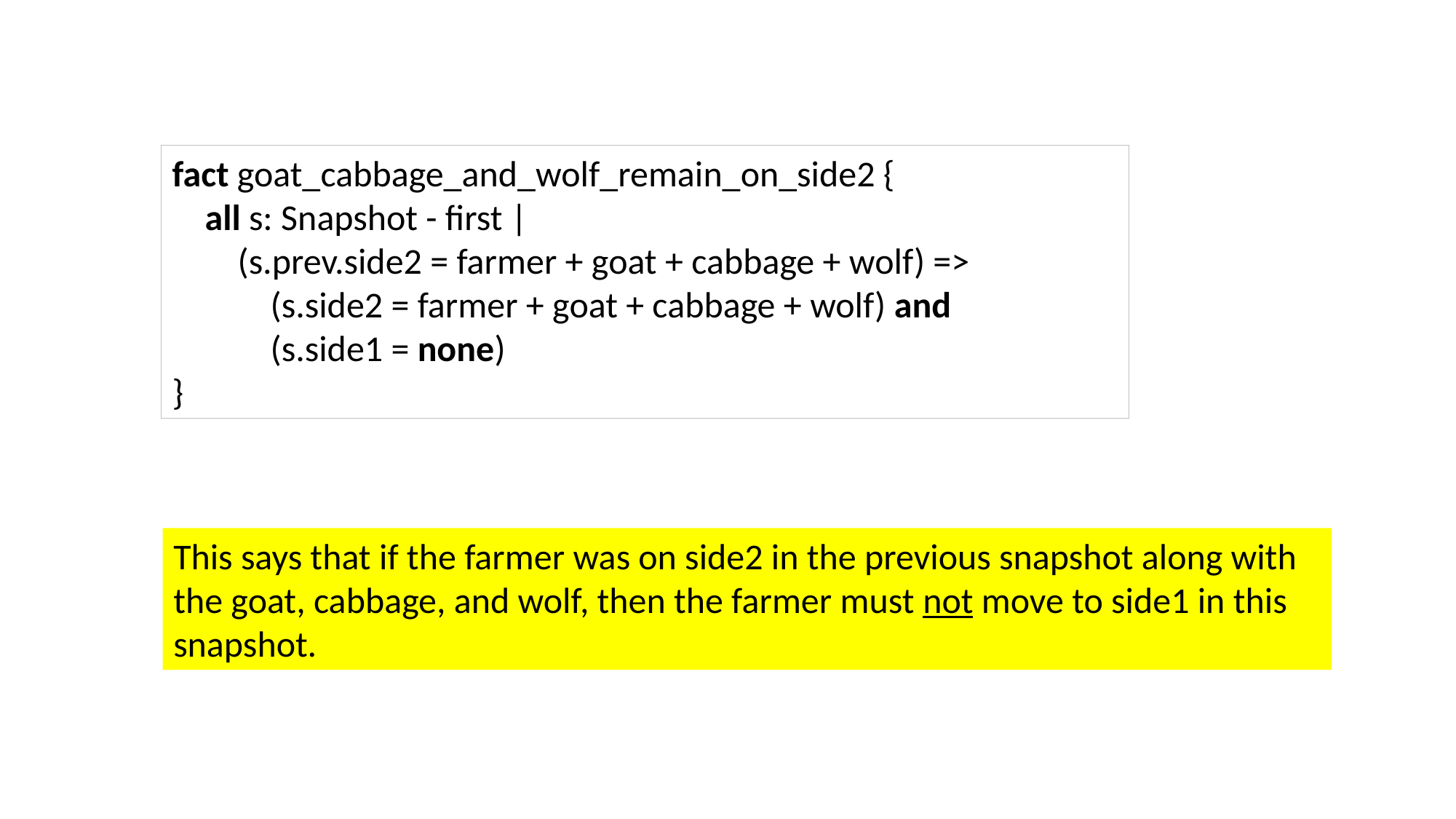

fact goat_cabbage_and_wolf_remain_on_side2 {
    all s: Snapshot - first |
        (s.prev.side2 = farmer + goat + cabbage + wolf) =>
            (s.side2 = farmer + goat + cabbage + wolf) and
            (s.side1 = none)
}
This says that if the farmer was on side2 in the previous snapshot along with the goat, cabbage, and wolf, then the farmer must not move to side1 in this snapshot.